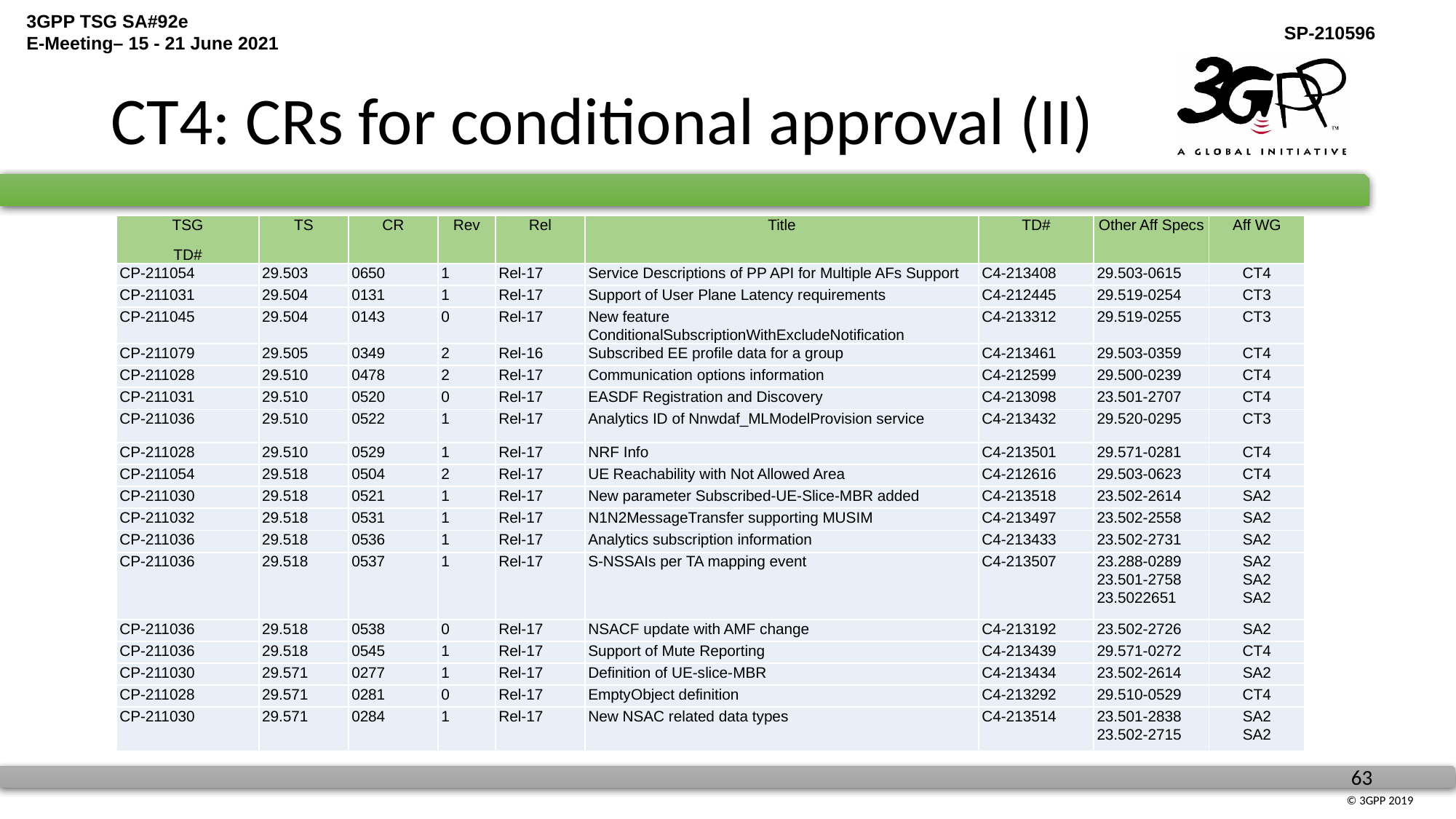

# CT4: CRs for conditional approval (II)
| TSG TD# | TS | CR | Rev | Rel | Title | TD# | Other Aff Specs | Aff WG |
| --- | --- | --- | --- | --- | --- | --- | --- | --- |
| CP-211054 | 29.503 | 0650 | 1 | Rel-17 | Service Descriptions of PP API for Multiple AFs Support | C4-213408 | 29.503-0615 | CT4 |
| CP-211031 | 29.504 | 0131 | 1 | Rel-17 | Support of User Plane Latency requirements | C4-212445 | 29.519-0254 | CT3 |
| CP-211045 | 29.504 | 0143 | 0 | Rel-17 | New feature ConditionalSubscriptionWithExcludeNotification | C4-213312 | 29.519-0255 | CT3 |
| CP-211079 | 29.505 | 0349 | 2 | Rel-16 | Subscribed EE profile data for a group | C4-213461 | 29.503-0359 | CT4 |
| CP-211028 | 29.510 | 0478 | 2 | Rel-17 | Communication options information | C4-212599 | 29.500-0239 | CT4 |
| CP-211031 | 29.510 | 0520 | 0 | Rel-17 | EASDF Registration and Discovery | C4-213098 | 23.501-2707 | CT4 |
| CP-211036 | 29.510 | 0522 | 1 | Rel-17 | Analytics ID of Nnwdaf\_MLModelProvision service | C4-213432 | 29.520-0295 | CT3 |
| CP-211028 | 29.510 | 0529 | 1 | Rel-17 | NRF Info | C4-213501 | 29.571-0281 | CT4 |
| CP-211054 | 29.518 | 0504 | 2 | Rel-17 | UE Reachability with Not Allowed Area | C4-212616 | 29.503-0623 | CT4 |
| CP-211030 | 29.518 | 0521 | 1 | Rel-17 | New parameter Subscribed-UE-Slice-MBR added | C4-213518 | 23.502-2614 | SA2 |
| CP-211032 | 29.518 | 0531 | 1 | Rel-17 | N1N2MessageTransfer supporting MUSIM | C4-213497 | 23.502-2558 | SA2 |
| CP-211036 | 29.518 | 0536 | 1 | Rel-17 | Analytics subscription information | C4-213433 | 23.502-2731 | SA2 |
| CP-211036 | 29.518 | 0537 | 1 | Rel-17 | S-NSSAIs per TA mapping event | C4-213507 | 23.288-0289 23.501-2758 23.5022651 | SA2 SA2 SA2 |
| CP-211036 | 29.518 | 0538 | 0 | Rel-17 | NSACF update with AMF change | C4-213192 | 23.502-2726 | SA2 |
| CP-211036 | 29.518 | 0545 | 1 | Rel-17 | Support of Mute Reporting | C4-213439 | 29.571-0272 | CT4 |
| CP-211030 | 29.571 | 0277 | 1 | Rel-17 | Definition of UE-slice-MBR | C4-213434 | 23.502-2614 | SA2 |
| CP-211028 | 29.571 | 0281 | 0 | Rel-17 | EmptyObject definition | C4-213292 | 29.510-0529 | CT4 |
| CP-211030 | 29.571 | 0284 | 1 | Rel-17 | New NSAC related data types | C4-213514 | 23.501-2838 23.502-2715 | SA2 SA2 |